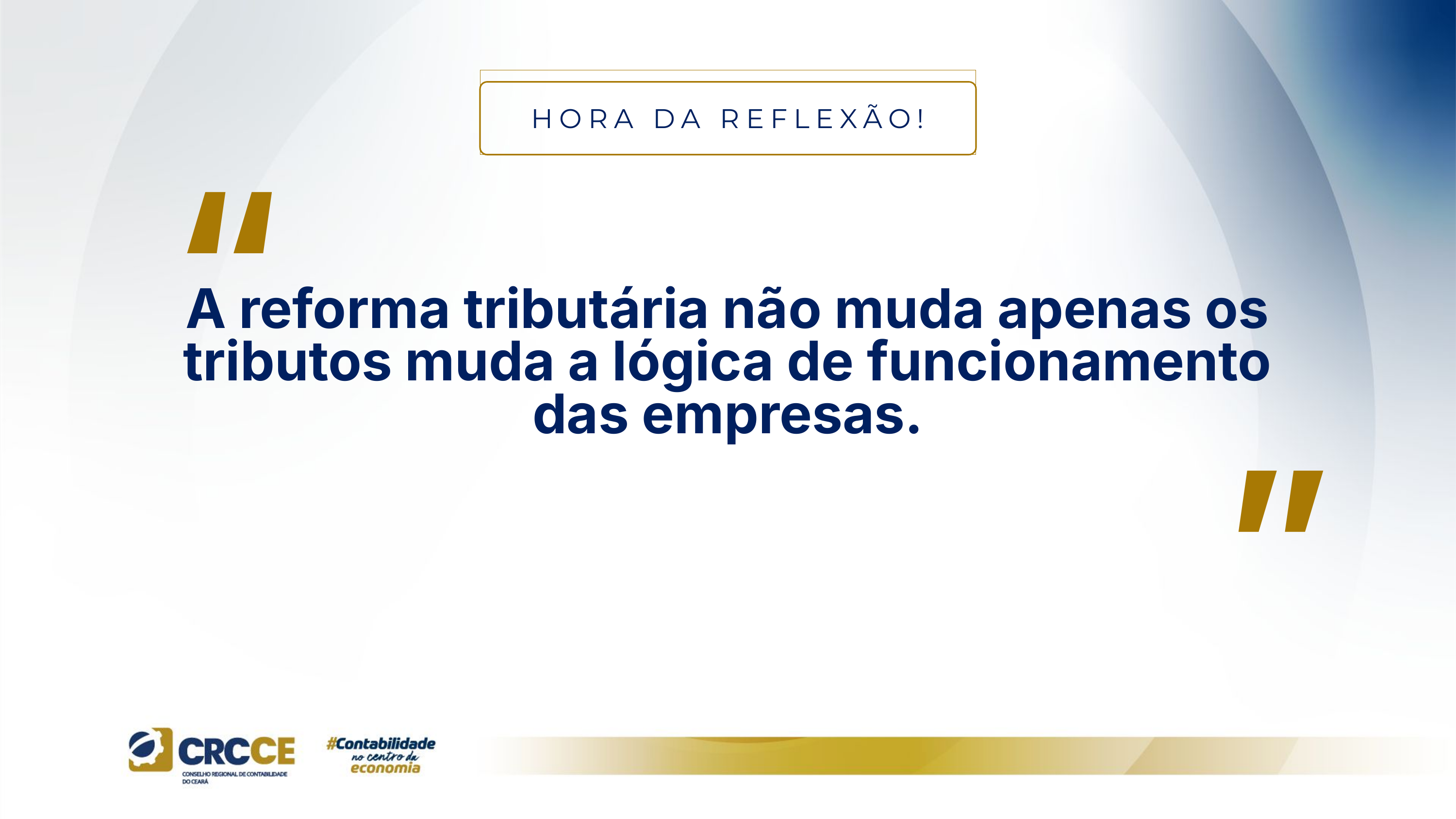

HORA DA REFLEXÃO!
“
A reforma tributária não muda apenas os tributos muda a lógica de funcionamento das empresas.
“